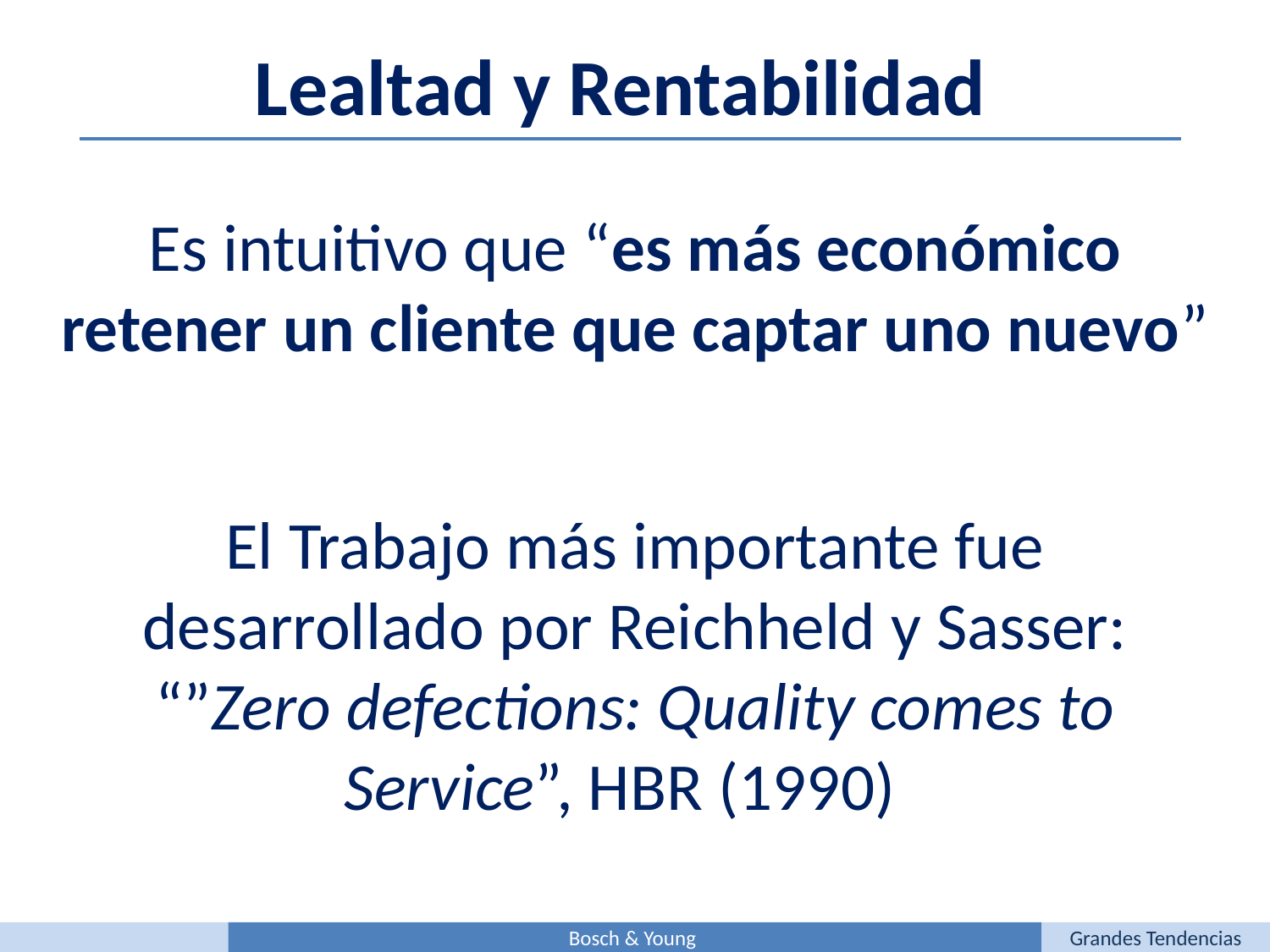

Lealtad y Rentabilidad
Es intuitivo que “es más económico retener un cliente que captar uno nuevo”
El Trabajo más importante fue desarrollado por Reichheld y Sasser:
“”Zero defections: Quality comes to Service”, HBR (1990)

Bosch & Young
Grandes Tendencias